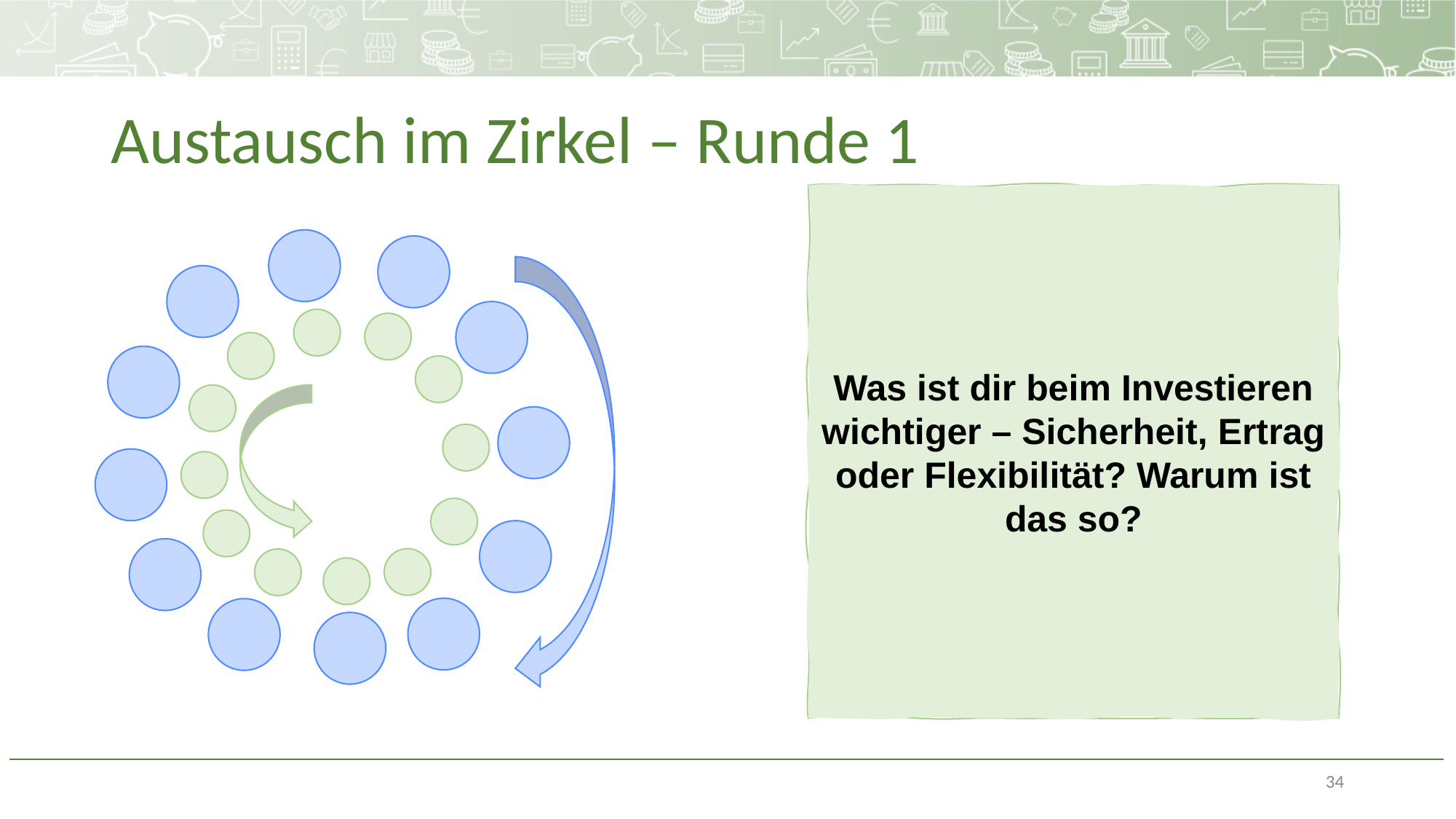

# Austausch im Zirkel – Runde 1
Was ist dir beim Investieren wichtiger – Sicherheit, Ertrag oder Flexibilität? Warum ist das so?

34